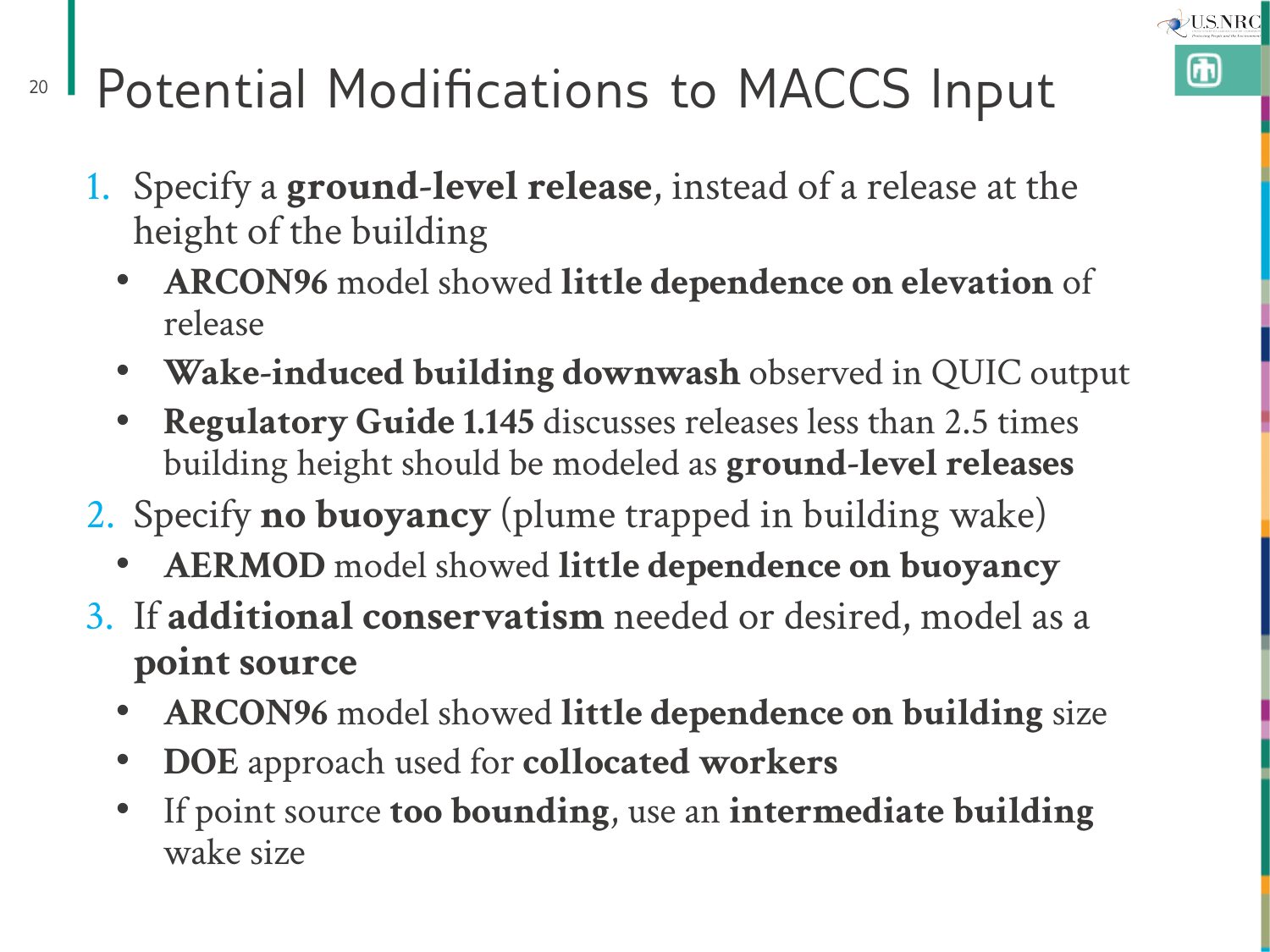

# Potential Modifications to MACCS Input
20
Specify a ground-level release, instead of a release at the height of the building
ARCON96 model showed little dependence on elevation of release
Wake-induced building downwash observed in QUIC output
Regulatory Guide 1.145 discusses releases less than 2.5 times building height should be modeled as ground-level releases
Specify no buoyancy (plume trapped in building wake)
AERMOD model showed little dependence on buoyancy
If additional conservatism needed or desired, model as a point source
ARCON96 model showed little dependence on building size
DOE approach used for collocated workers
If point source too bounding, use an intermediate building wake size